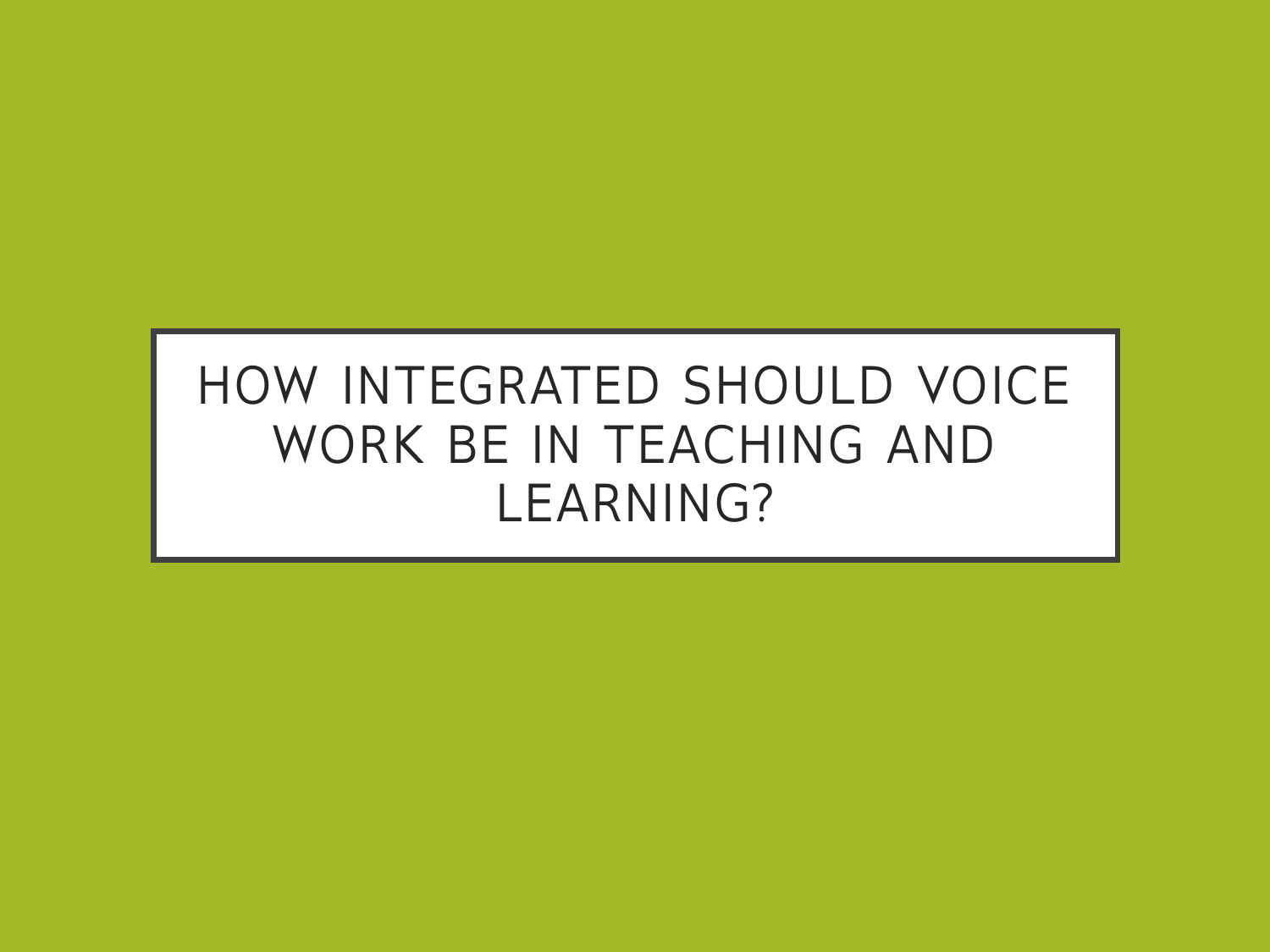

# How integrated should voice work be in teaching and learning?